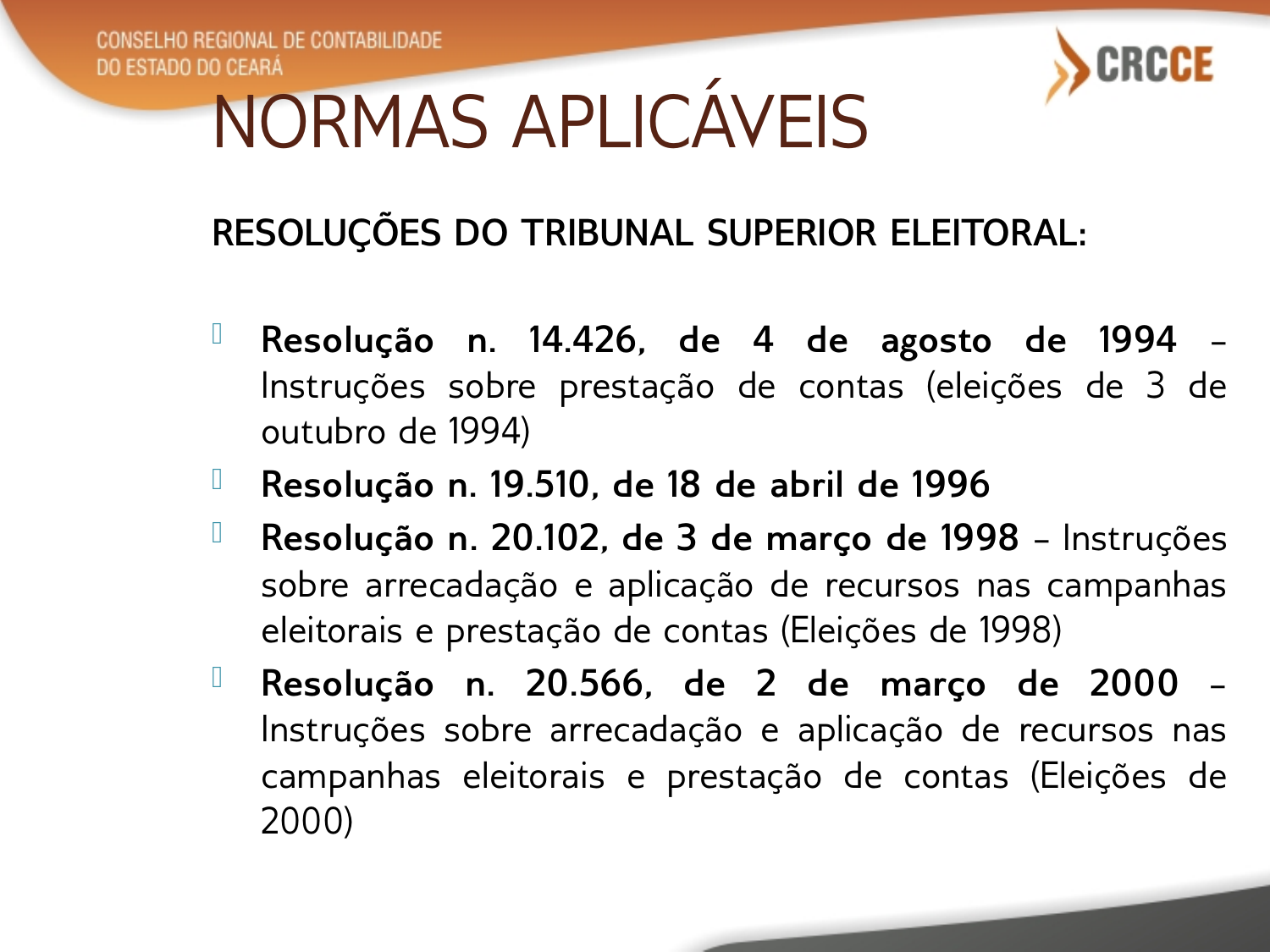

# NORMAS APLICÁVEIS
RESOLUÇÕES DO TRIBUNAL SUPERIOR ELEITORAL:

Resolução n. 14.426, de 4 de agosto de 1994 – Instruções sobre prestação de contas (eleições de 3 de outubro de 1994)
Resolução n. 19.510, de 18 de abril de 1996
Resolução n. 20.102, de 3 de março de 1998 – Instruções sobre arrecadação e aplicação de recursos nas campanhas eleitorais e prestação de contas (Eleições de 1998)
Resolução n. 20.566, de 2 de março de 2000 – Instruções sobre arrecadação e aplicação de recursos nas campanhas eleitorais e prestação de contas (Eleições de 2000)